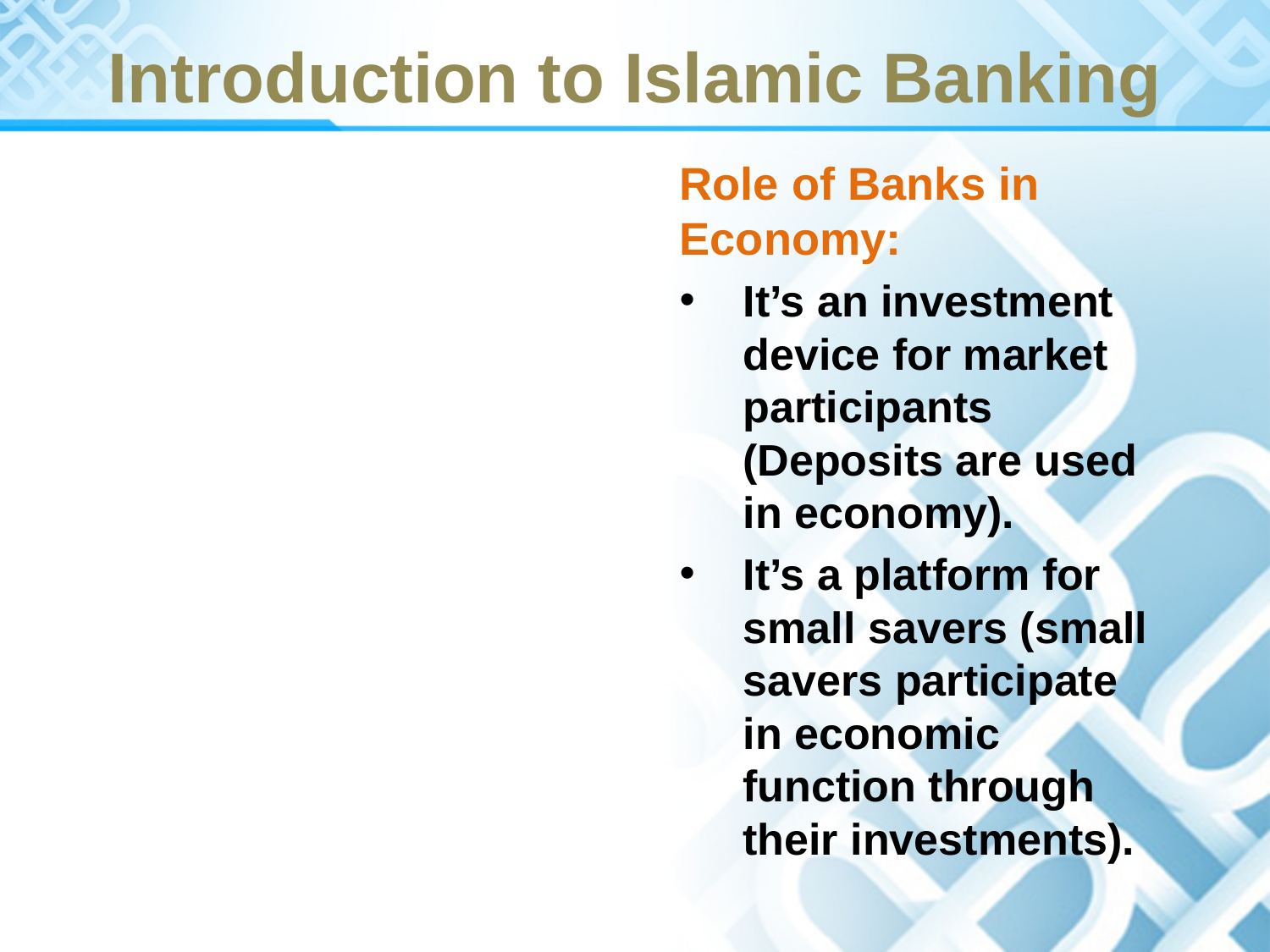

Introduction to Islamic Banking
Role of Banks in Economy:
It’s an investment device for market participants (Deposits are used in economy).
It’s a platform for small savers (small savers participate in economic function through their investments).